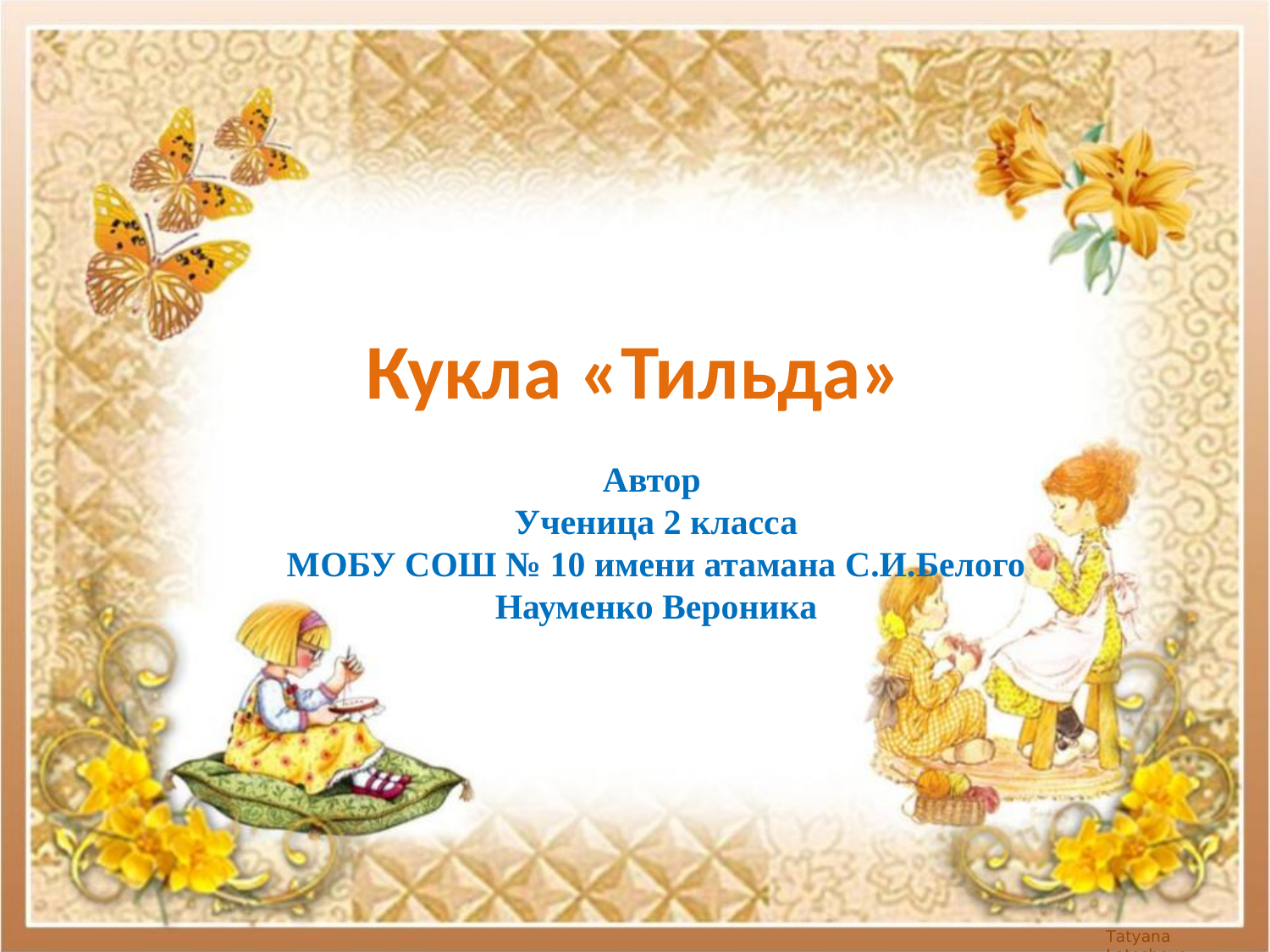

# Кукла «Тильда»
Автор
Ученица 2 класса
МОБУ СОШ № 10 имени атамана С.И.Белого
Науменко Вероника

Tatyana Latesheva